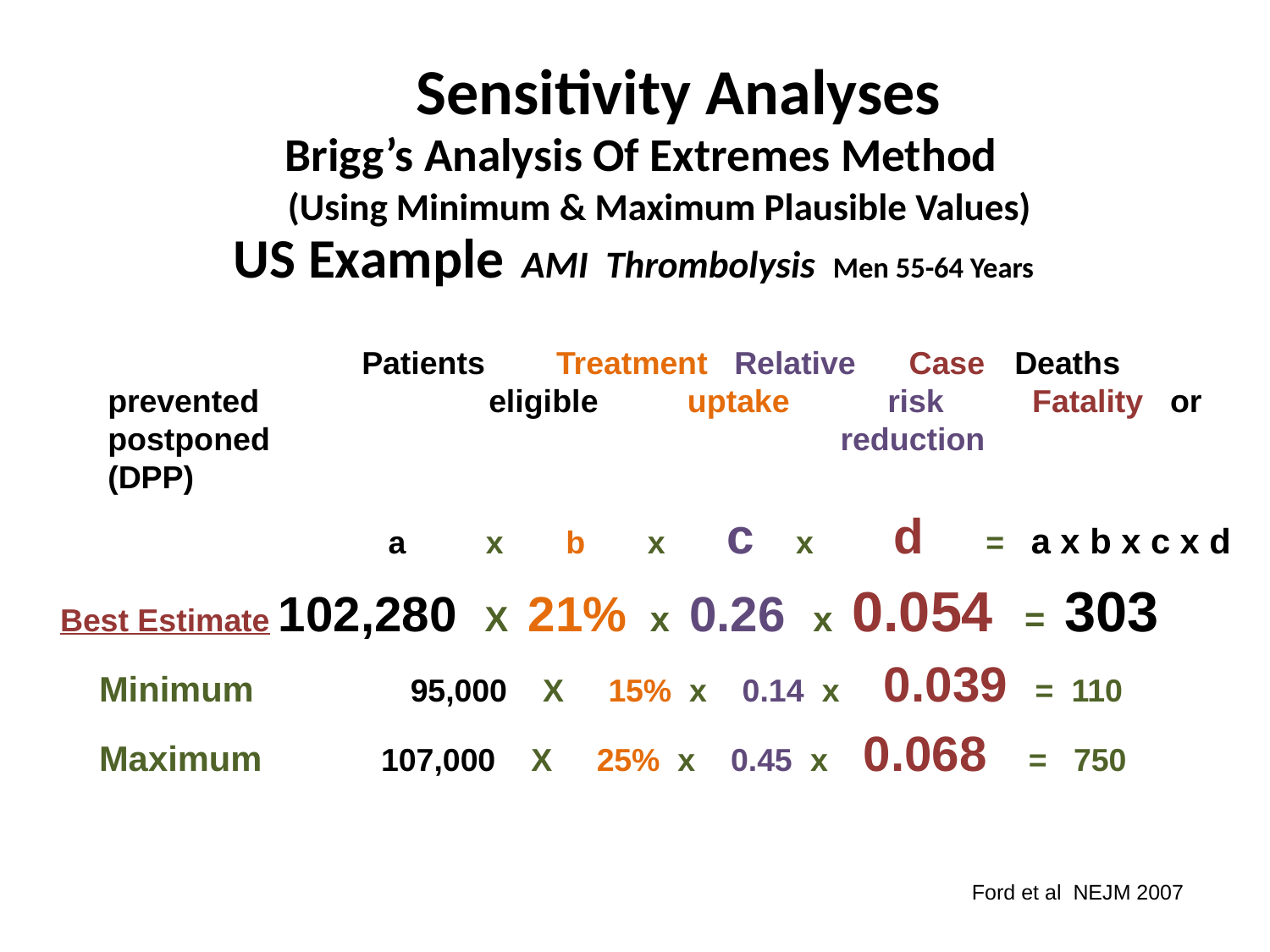

# Sensitivity Analyses Brigg’s Analysis Of Extremes Method (Using Minimum & Maximum Plausible Values) US Example  AMI  Thrombolysis  Men 55-64 Years
			Patients        Treatment   Relative      Case 	  Deaths prevented 		eligible          uptake	  risk 	    Fatality   or postponed 		              		           reduction 			(DPP)
   			   a         x       b       x       c   x         d       =   a x b x c x d
Best Estimate 102,280  X  21%  x  0.26  x  0.054  =  303
    Minimum	     95,000    X     15%  x    0.14  x     0.039  =  110
    Maximum	  107,000    X     25%  x    0.45  x    0.068   =   750

  Ford et al  NEJM 2007